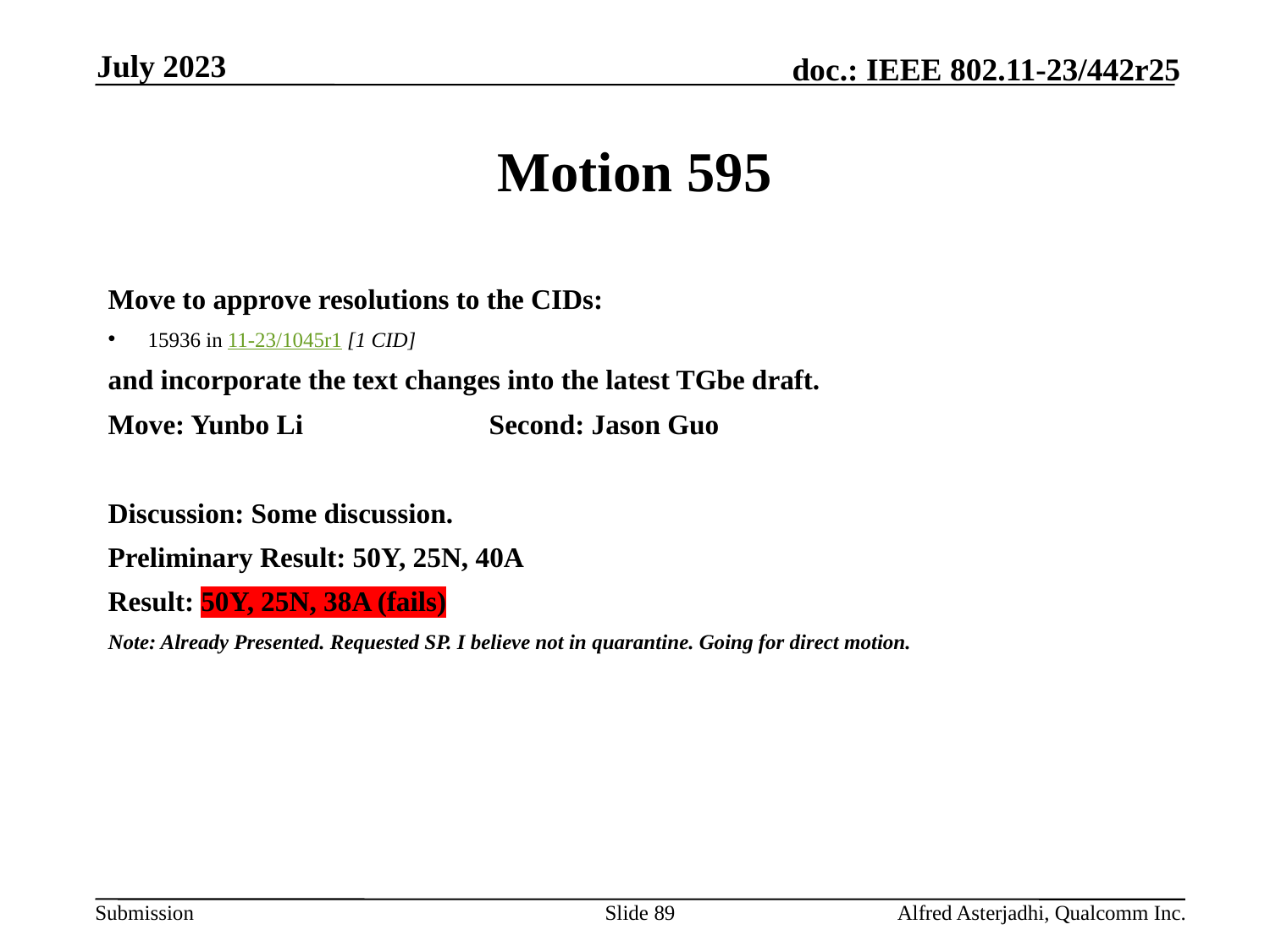

July 2023
# Motion 595
Move to approve resolutions to the CIDs:
15936 in 11-23/1045r1 [1 CID]
and incorporate the text changes into the latest TGbe draft.
Move: Yunbo Li		Second: Jason Guo

Discussion: Some discussion.
Preliminary Result: 50Y, 25N, 40A
Result: 50Y, 25N, 38A (fails)
Note: Already Presented. Requested SP. I believe not in quarantine. Going for direct motion.
Slide 89
Alfred Asterjadhi, Qualcomm Inc.